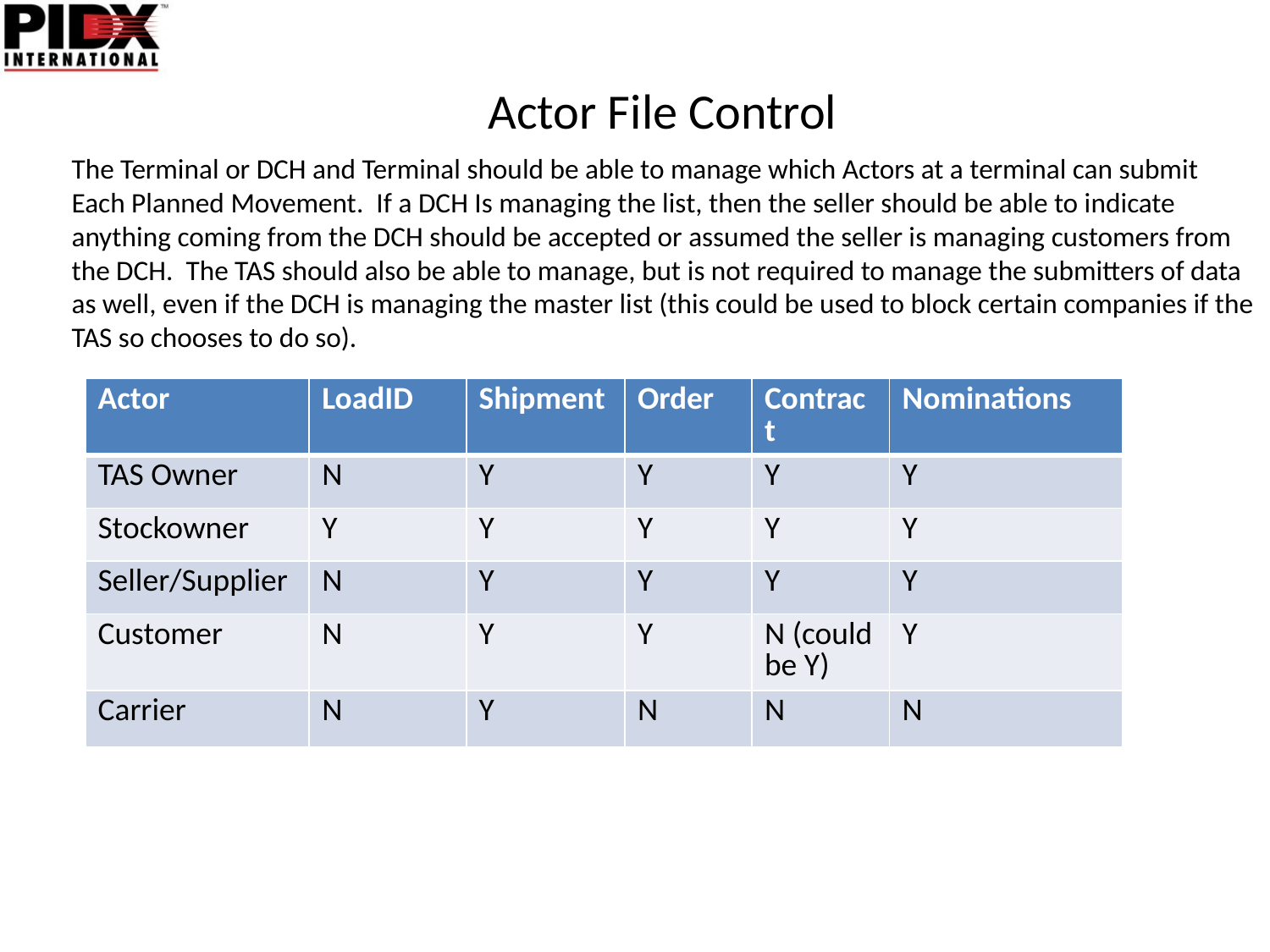

# Actor File Control
The Terminal or DCH and Terminal should be able to manage which Actors at a terminal can submit
Each Planned Movement.  If a DCH Is managing the list, then the seller should be able to indicate
anything coming from the DCH should be accepted or assumed the seller is managing customers from
the DCH.  The TAS should also be able to manage, but is not required to manage the submitters of data
as well, even if the DCH is managing the master list (this could be used to block certain companies if the
TAS so chooses to do so).
| Actor | LoadID | Shipment | Order | Contract | Nominations |
| --- | --- | --- | --- | --- | --- |
| TAS Owner | N | Y | Y | Y | Y |
| Stockowner | Y | Y | Y | Y | Y |
| Seller/Supplier | N | Y | Y | Y | Y |
| Customer | N | Y | Y | N (could be Y) | Y |
| Carrier | N | Y | N | N | N |